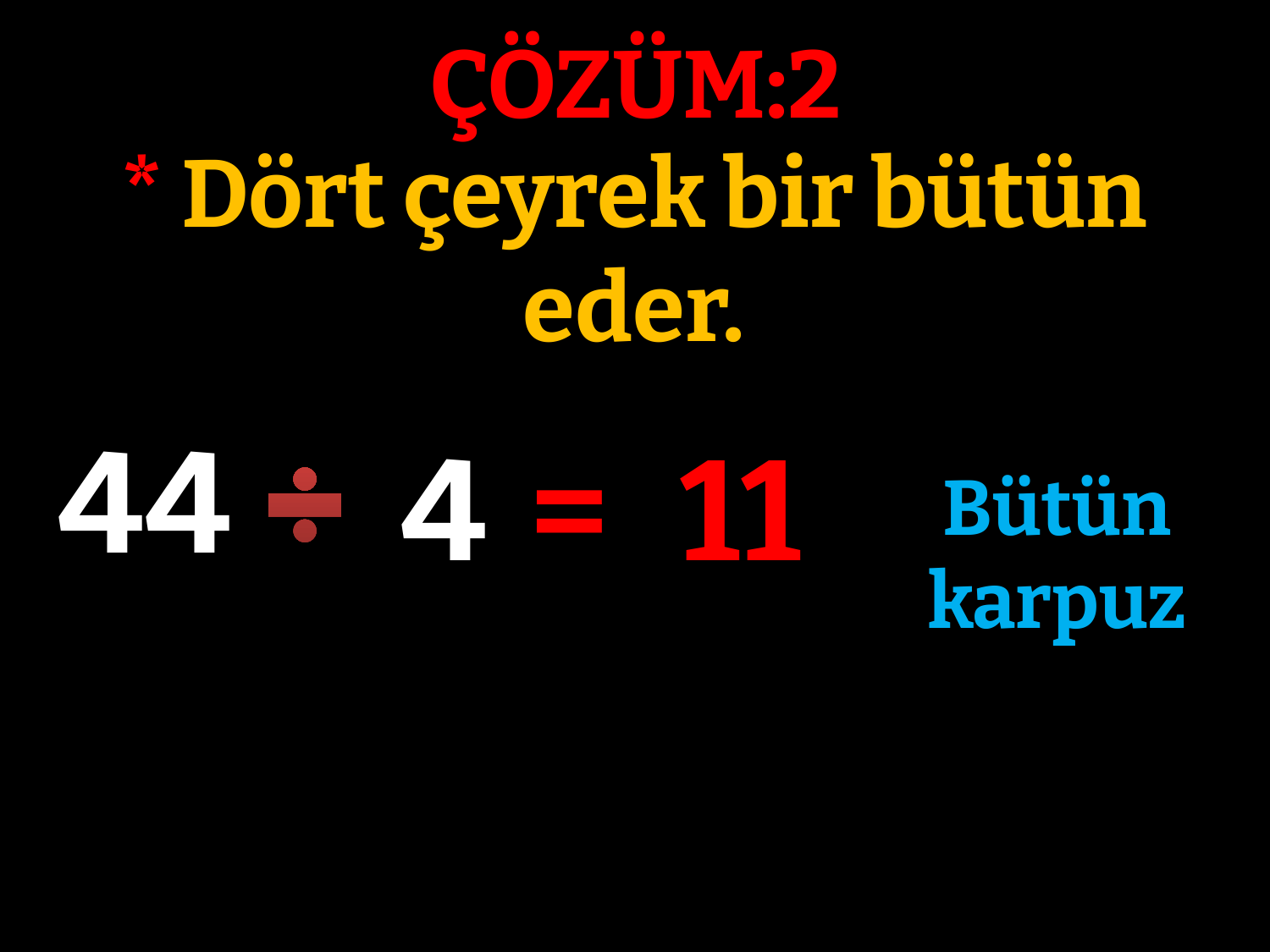

ÇÖZÜM:2
* Dört çeyrek bir bütün eder.
44
11
4
=
Bütün karpuz